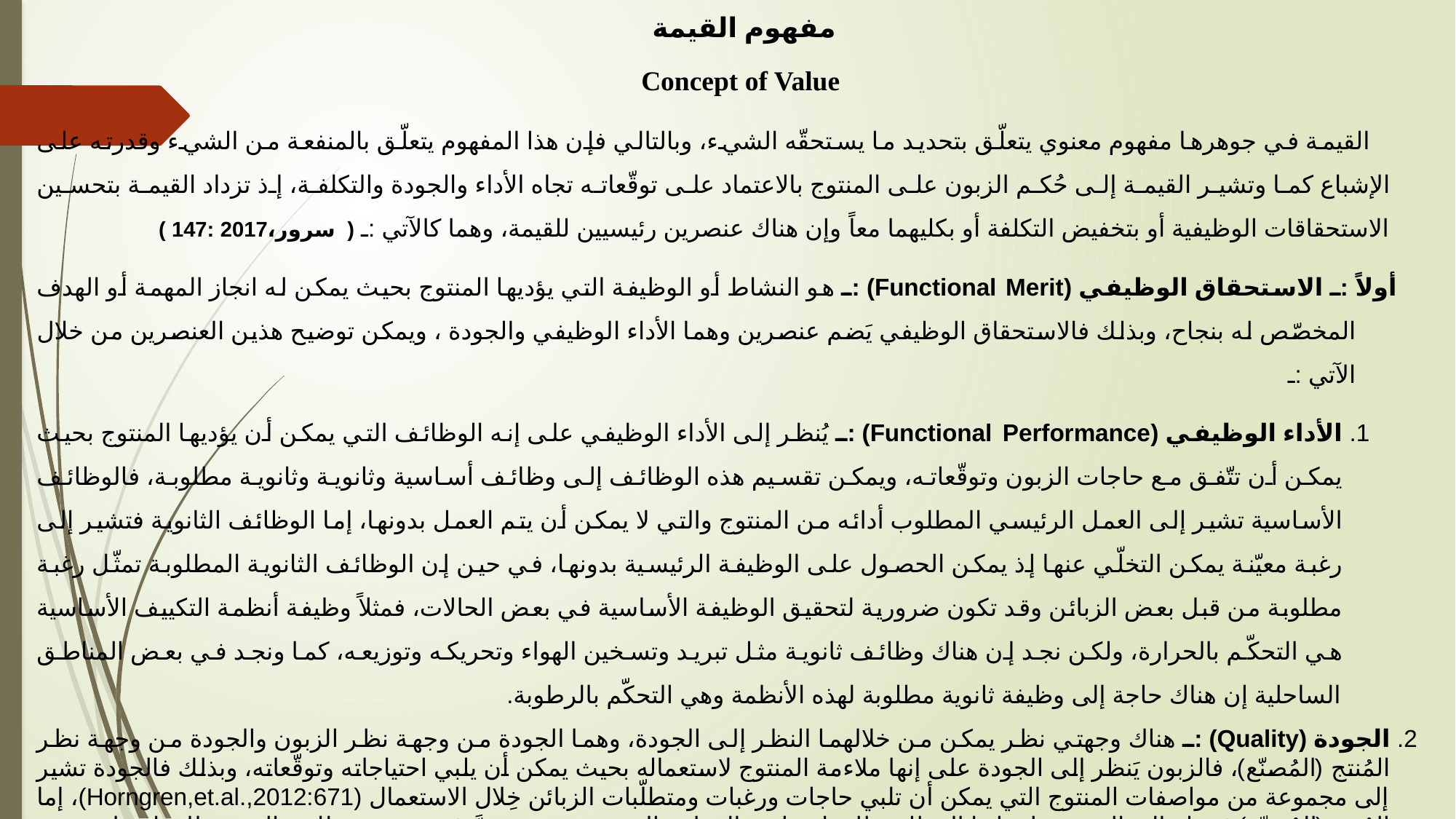

مفهوم القيمة
Concept of Value
   القيمة في جوهرها مفهوم معنوي يتعلّق بتحديد ما يستحقّه الشيء، وبالتالي فإن هذا المفهوم يتعلّق بالمنفعة من الشيء وقدرته على الإشباع كما وتشير القيمة إلى حُكم الزبون على المنتوج بالاعتماد على توقّعاته تجاه الأداء والجودة والتكلفة، إذ تزداد القيمة بتحسين الاستحقاقات الوظيفية أو بتخفيض التكلفة أو بكليهما معاً وإن هناك عنصرين رئيسيين للقيمة، وهما كالآتي :ـ (  سرور،2017 :147 )
أولاً :ـ الاستحقاق الوظيفي (Functional Merit) :ـ هو النشاط أو الوظيفة التي يؤديها المنتوج بحيث يمكن له انجاز المهمة أو الهدف المخصّص له بنجاح، وبذلك فالاستحقاق الوظيفي يَضم عنصرين وهما الأداء الوظيفي والجودة ، ويمكن توضيح هذين العنصرين من خلال الآتي :ـ
1. الأداء الوظيفي (Functional Performance) :ـ يُنظر إلى الأداء الوظيفي على إنه الوظائف التي يمكن أن يؤديها المنتوج بحيث يمكن أن تتّفق مع حاجات الزبون وتوقّعاته، ويمكن تقسيم هذه الوظائف إلى وظائف أساسية وثانوية وثانوية مطلوبة، فالوظائف الأساسية تشير إلى العمل الرئيسي المطلوب أدائه من المنتوج والتي لا يمكن أن يتم العمل بدونها، إما الوظائف الثانوية فتشير إلى رغبة معيّنة يمكن التخلّي عنها إذ يمكن الحصول على الوظيفة الرئيسية بدونها، في حين إن الوظائف الثانوية المطلوبة تمثّل رغبة مطلوبة من قبل بعض الزبائن وقد تكون ضرورية لتحقيق الوظيفة الأساسية في بعض الحالات، فمثلاً وظيفة أنظمة التكييف الأساسية هي التحكّم بالحرارة، ولكن نجد إن هناك وظائف ثانوية مثل تبريد وتسخين الهواء وتحريكه وتوزيعه، كما ونجد في بعض المناطق الساحلية إن هناك حاجة إلى وظيفة ثانوية مطلوبة لهذه الأنظمة وهي التحكّم بالرطوبة.
2. الجودة (Quality) :ـ هناك وجهتي نظر يمكن من خلالهما النظر إلى الجودة، وهما الجودة من وجهة نظر الزبون والجودة من وجهة نظر المُنتج (المُصنّع)، فالزبون يَنظر إلى الجودة على إنها ملاءمة المنتوج لاستعماله بحيث يمكن أن يلبي احتياجاته وتوقّعاته، وبذلك فالجودة تشير إلى مجموعة من مواصفات المنتوج التي يمكن أن تلبي حاجات ورغبات ومتطلّبات الزبائن خِلال الاستعمال (Horngren,et.al.,2012:671)، إما المُنتج (المُصنّع) فيَنظر إلى الجودة على إنها المطابقة للمواصفات والمعايير الموضوعة، ومن ثمَّ فهي درجة مطابقة المنتوج للمواصفات